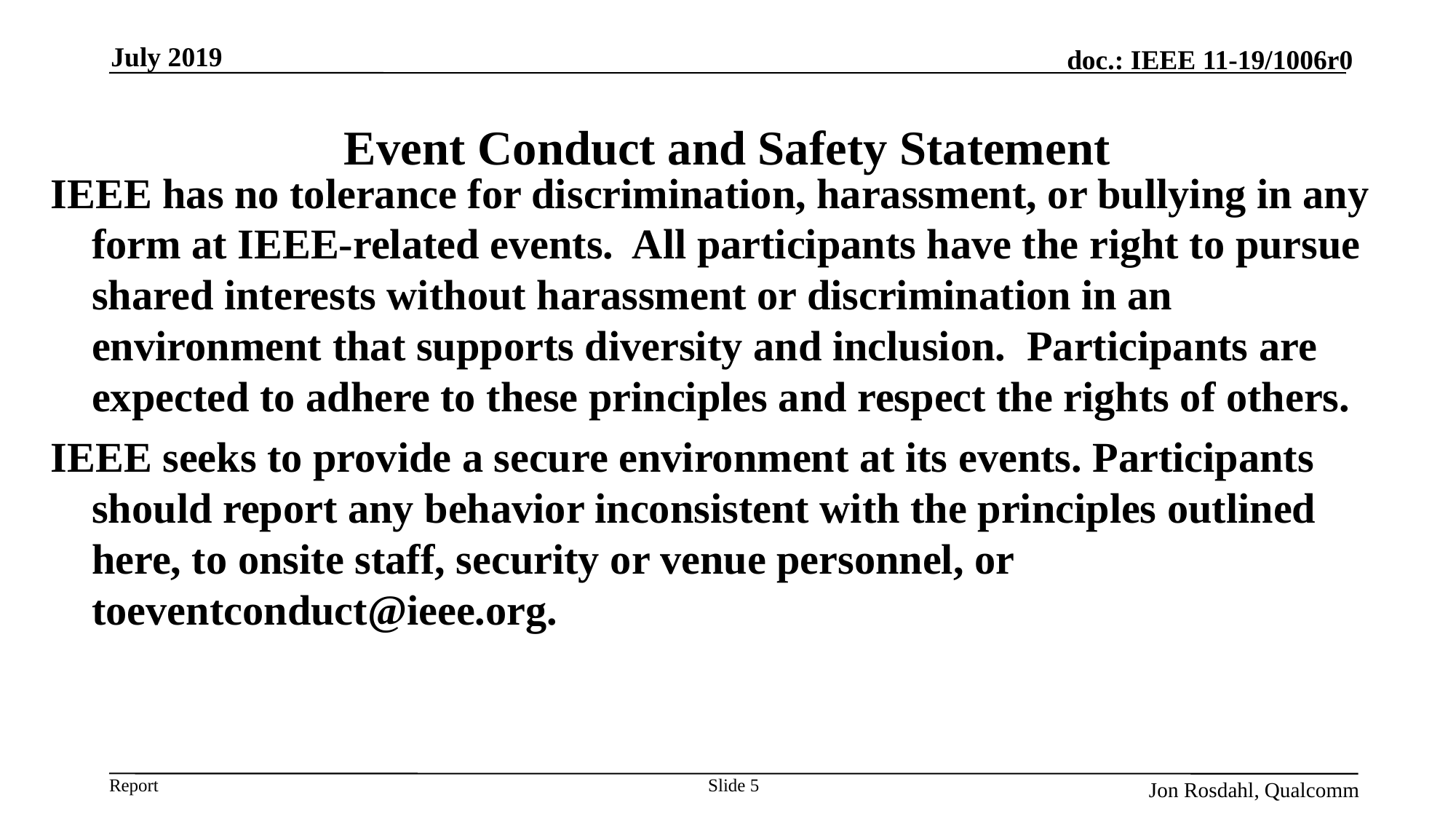

July 2019
# Event Conduct and Safety Statement
IEEE has no tolerance for discrimination, harassment, or bullying in any form at IEEE-related events.  All participants have the right to pursue shared interests without harassment or discrimination in an environment that supports diversity and inclusion.  Participants are expected to adhere to these principles and respect the rights of others.
IEEE seeks to provide a secure environment at its events. Participants should report any behavior inconsistent with the principles outlined here, to onsite staff, security or venue personnel, or toeventconduct@ieee.org.
Slide 5
Jon Rosdahl, Qualcomm